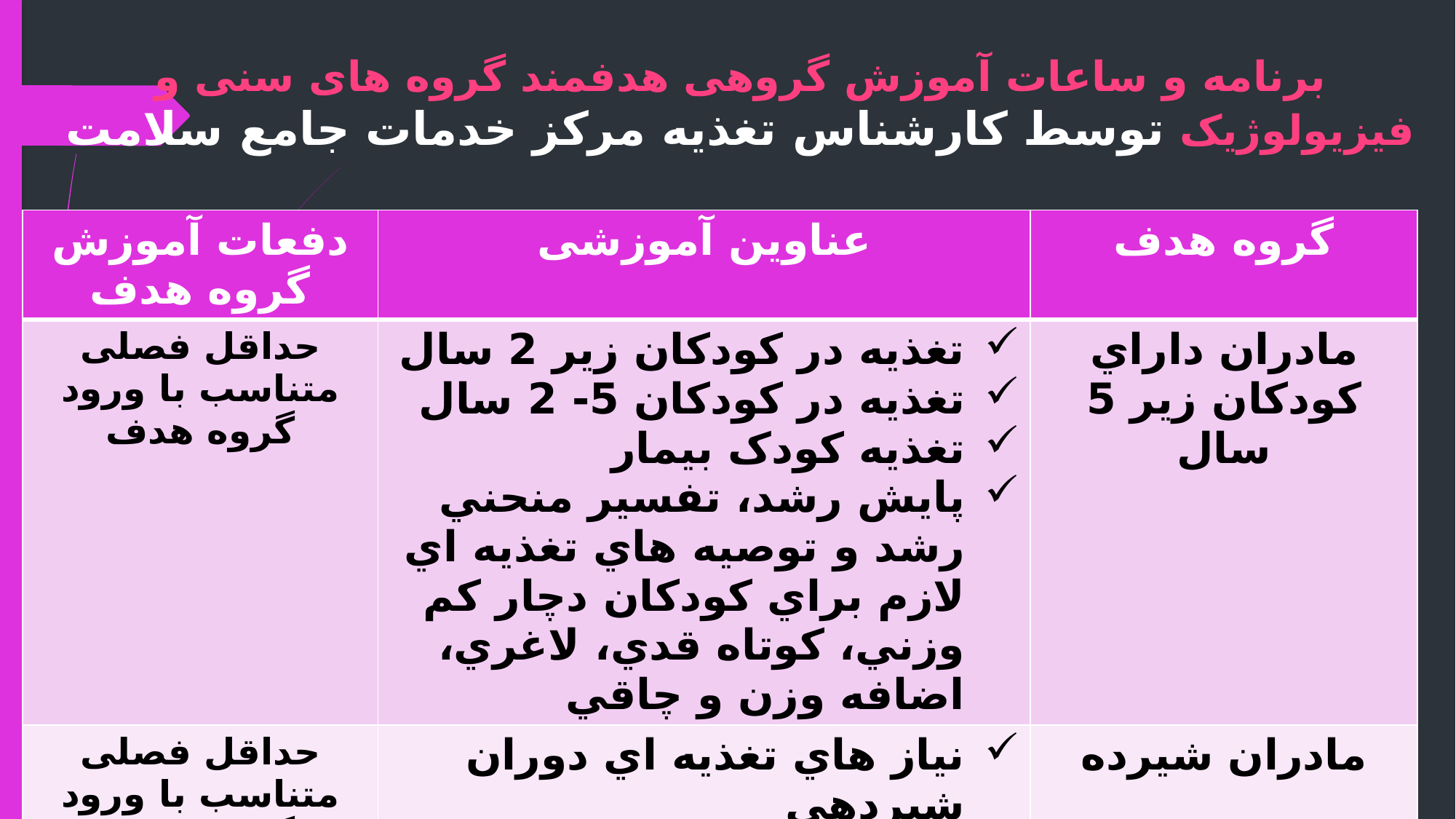

# برنامه و ساعات آموزش گروهی هدفمند گروه های سنی و فیزیولوژیک توسط کارشناس تغذیه مرکز خدمات جامع سلامت
| دفعات آموزش گروه هدف | عناوین آموزشی | گروه هدف |
| --- | --- | --- |
| حداقل فصلی متناسب با ورود گروه هدف | تغذيه در کودکان زير 2 سال تغذيه در کودکان 5- 2 سال تغذيه کودک بيمار پايش رشد، تفسير منحني رشد و توصيه هاي تغذيه اي لازم براي کودکان دچار کم وزني، کوتاه قدي، لاغري، اضافه وزن و چاقي | مادران داراي کودکان زير 5 سال |
| حداقل فصلی متناسب با ورود گروه هدف | نياز هاي تغذيه اي دوران شيردهي اهميت ريز مغذي ها و مکمل ها | مادران شيرده |